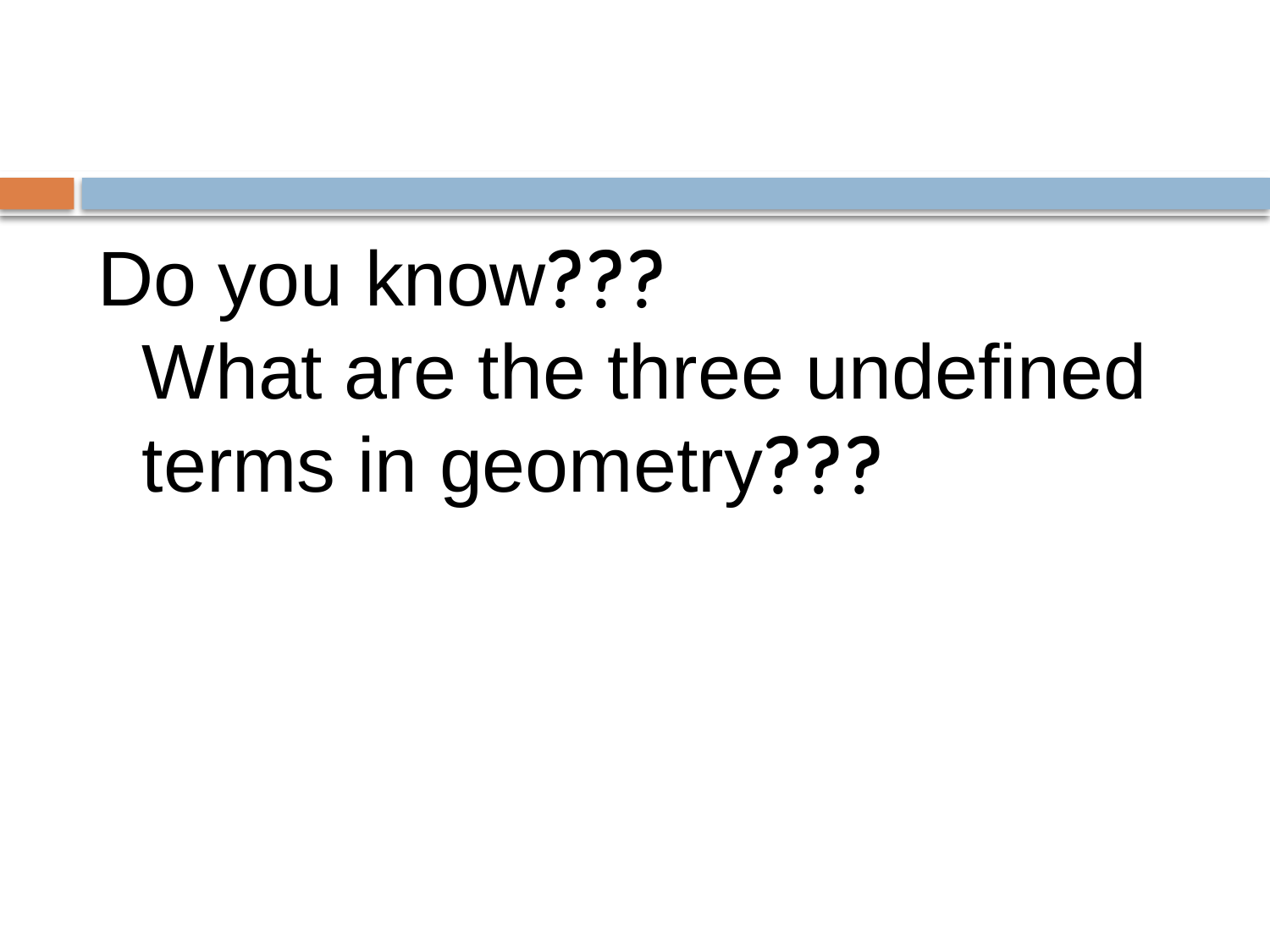

#
Do you know???
What are the three undefined terms in geometry???